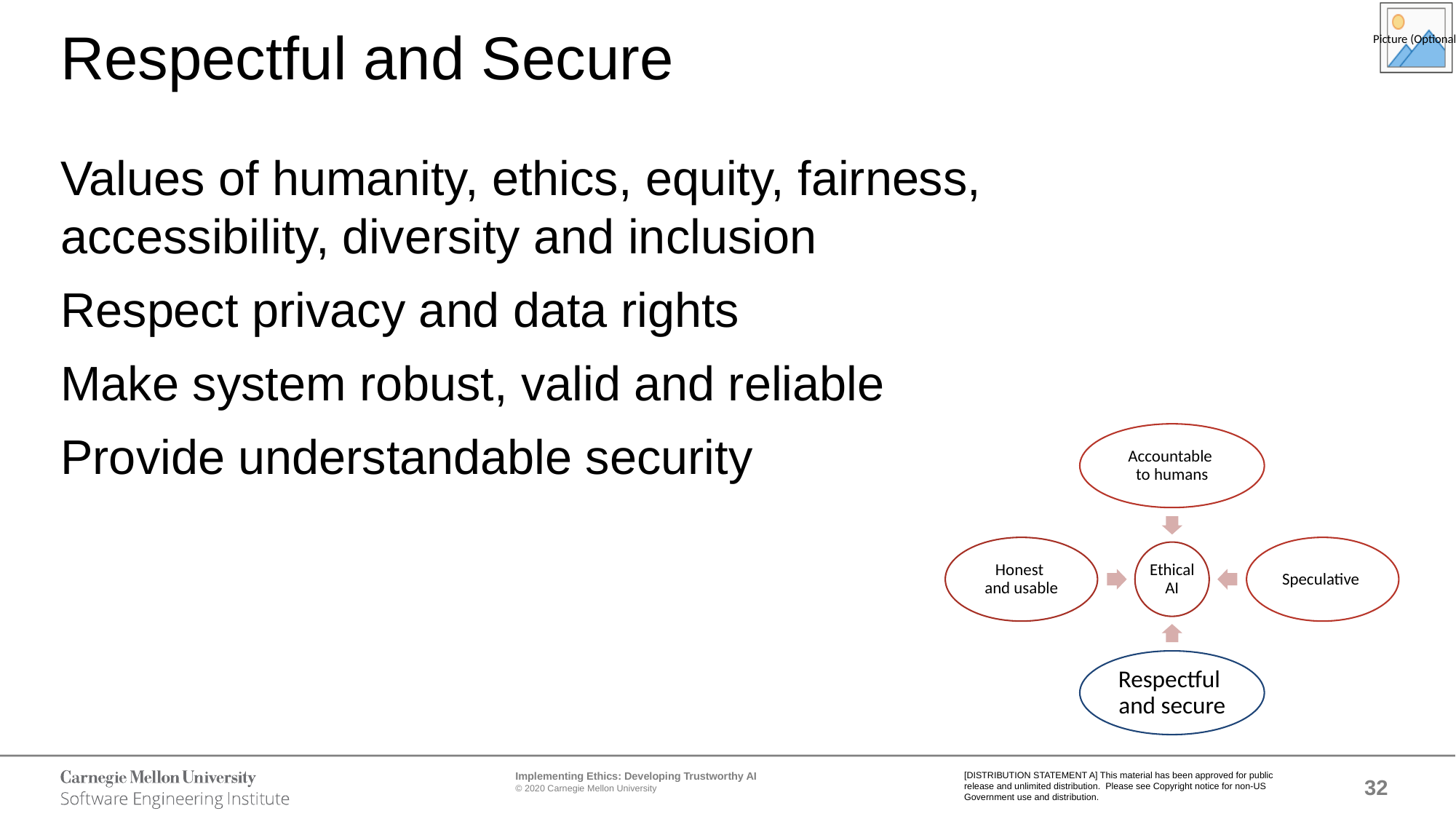

# Respectful and Secure
Values of humanity, ethics, equity, fairness,
accessibility, diversity and inclusion
Respect privacy and data rights
Make system robust, valid and reliable
Provide understandable security
Ethical AI

Accountable
to humans

Speculative

Respectful
and secure

Honest
and usable